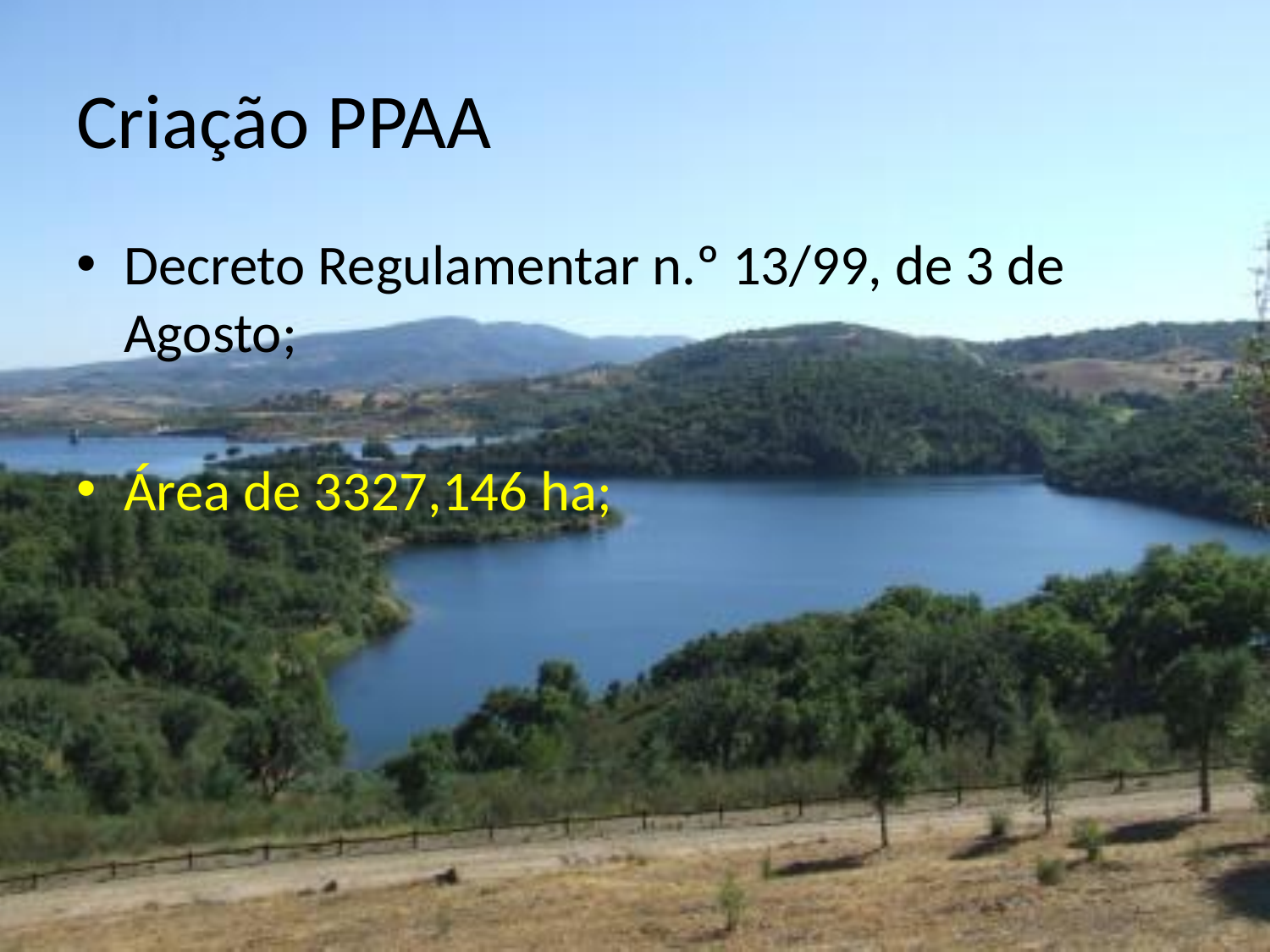

# Criação PPAA
Decreto Regulamentar n.º 13/99, de 3 de Agosto;

Área de 3327,146 ha;